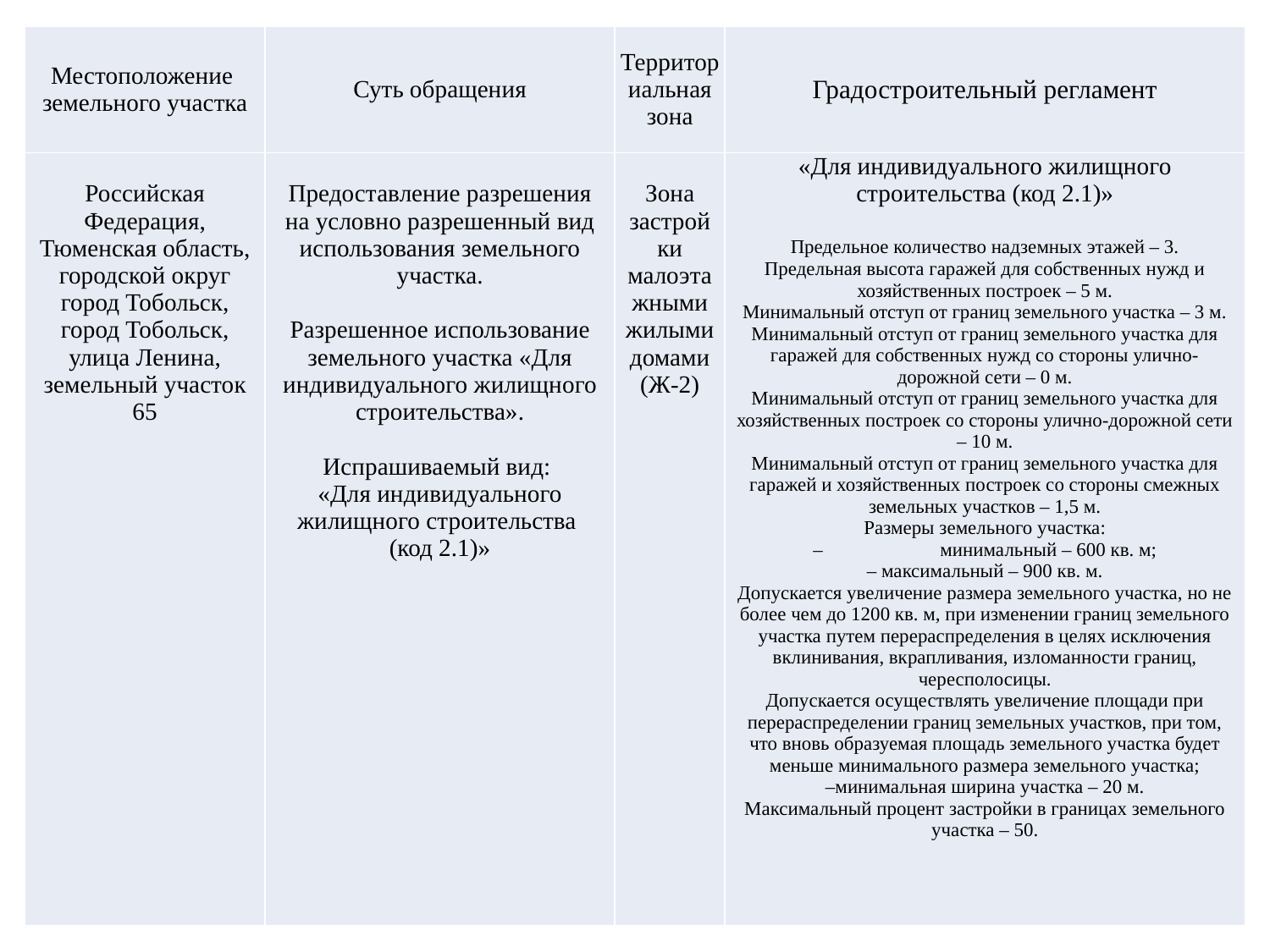

| Местоположение земельного участка | Суть обращения | Территориальная зона | Градостроительный регламент |
| --- | --- | --- | --- |
| Российская Федерация, Тюменская область, городской округ город Тобольск, город Тобольск, улица Ленина, земельный участок 65 | Предоставление разрешения на условно разрешенный вид использования земельного участка. Разрешенное использование земельного участка «Для индивидуального жилищного строительства». Испрашиваемый вид: «Для индивидуального жилищного строительства (код 2.1)» | Зона застройки малоэтажными жилыми домами (Ж-2) | «Для индивидуального жилищного строительства (код 2.1)» Предельное количество надземных этажей – 3. Предельная высота гаражей для собственных нужд и хозяйственных построек – 5 м. Минимальный отступ от границ земельного участка – 3 м. Минимальный отступ от границ земельного участка для гаражей для собственных нужд со стороны улично-дорожной сети – 0 м. Минимальный отступ от границ земельного участка для хозяйственных построек со стороны улично-дорожной сети – 10 м. Минимальный отступ от границ земельного участка для гаражей и хозяйственных построек со стороны смежных земельных участков – 1,5 м. Размеры земельного участка: – минимальный – 600 кв. м; – максимальный – 900 кв. м. Допускается увеличение размера земельного участка, но не более чем до 1200 кв. м, при изменении границ земельного участка путем перераспределения в целях исключения вклинивания, вкрапливания, изломанности границ, чересполосицы. Допускается осуществлять увеличение площади при перераспределении границ земельных участков, при том, что вновь образуемая площадь земельного участка будет меньше минимального размера земельного участка; –минимальная ширина участка – 20 м. Максимальный процент застройки в границах земельного участка – 50. |